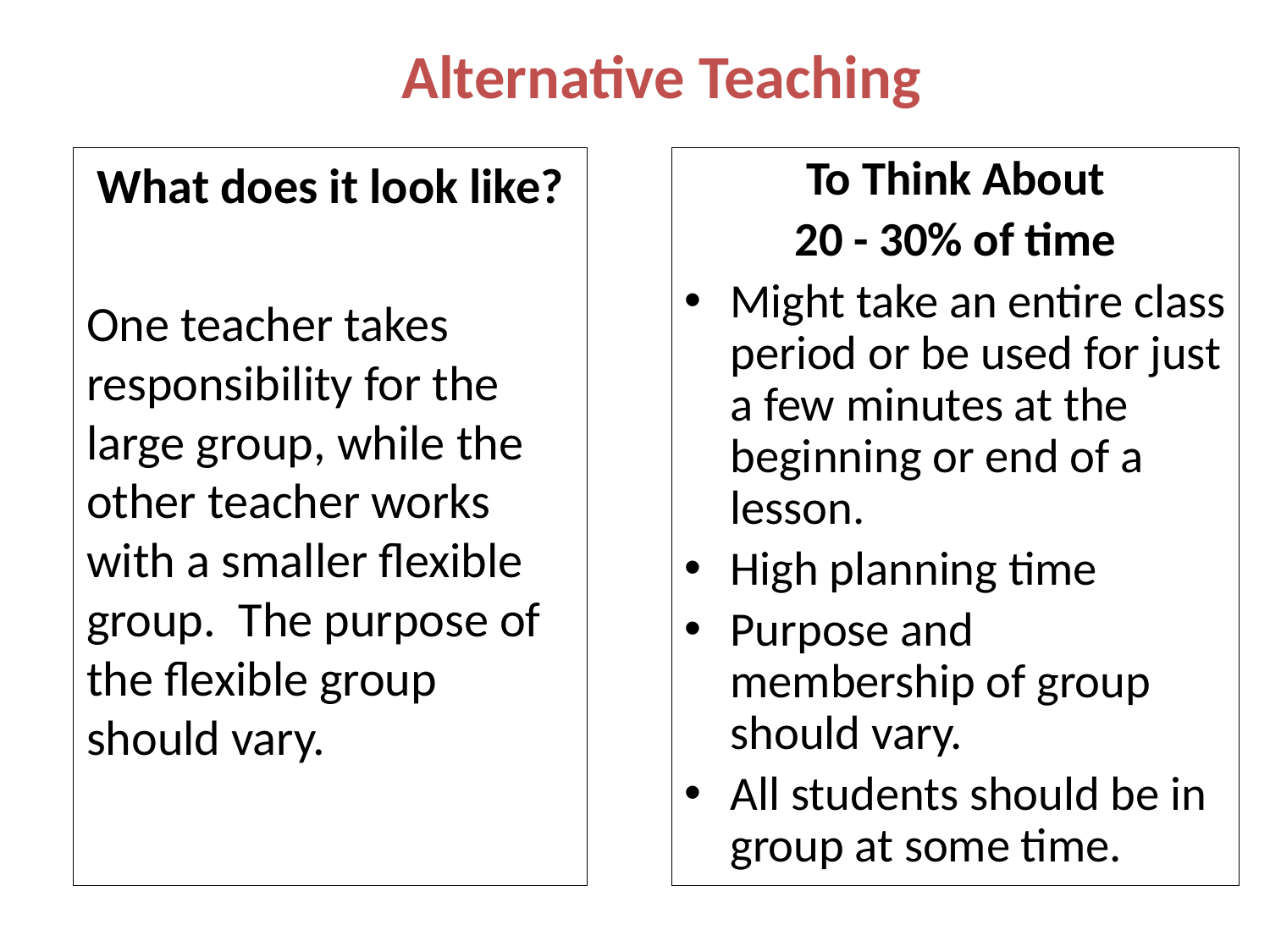

# Alternative Teaching
What does it look like?

One teacher takes responsibility for the large group, while the other teacher works with a smaller flexible group.  The purpose of the flexible group should vary.
To Think About
20 - 30% of time
Might take an entire class period or be used for just a few minutes at the beginning or end of a lesson.
High planning time
Purpose and membership of group should vary.
All students should be in group at some time.